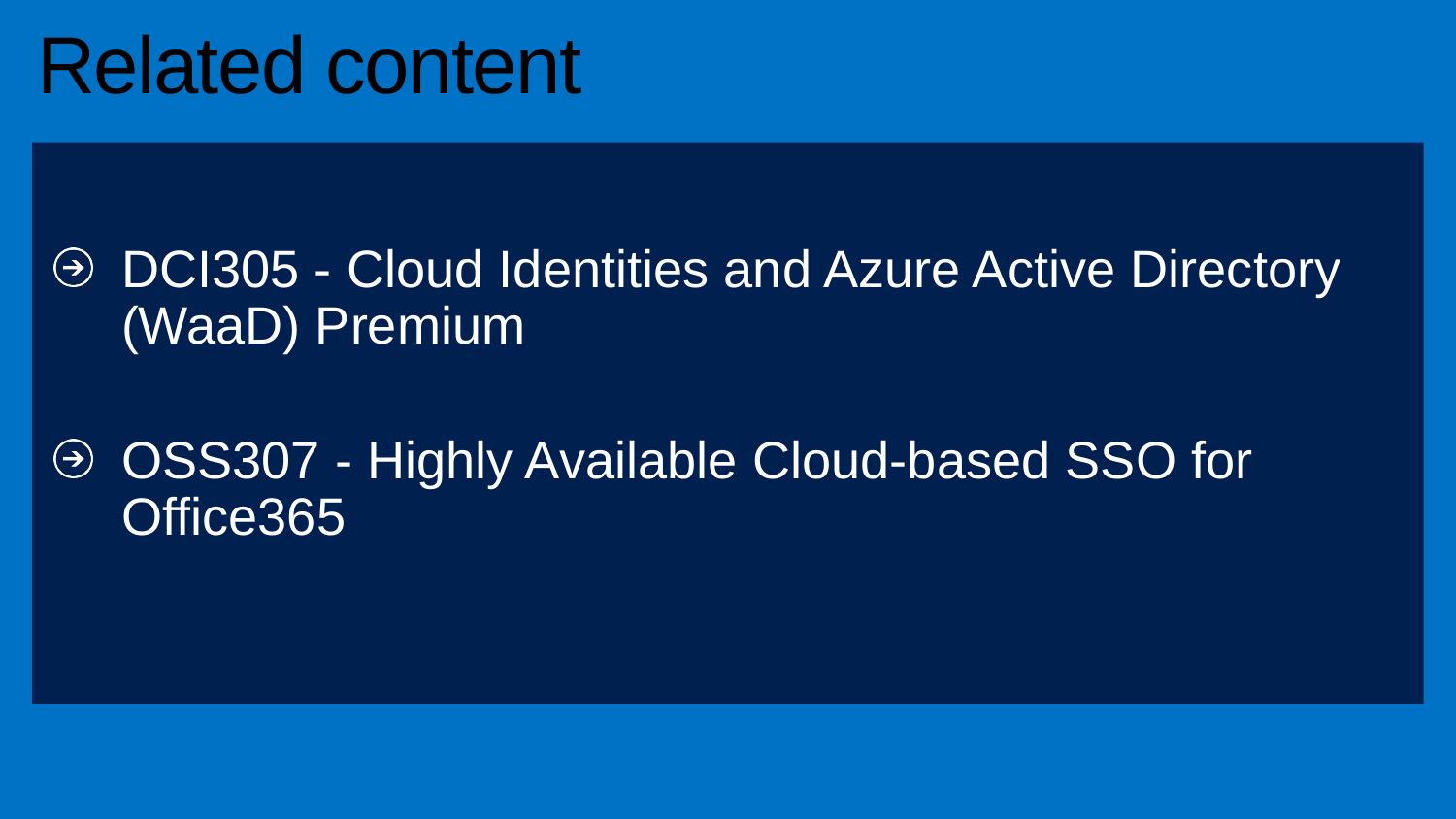

# Related content

DCI305 - Cloud Identities and Azure Active Directory (WaaD) Premium

OSS307 - Highly Available Cloud-based SSO for Office365